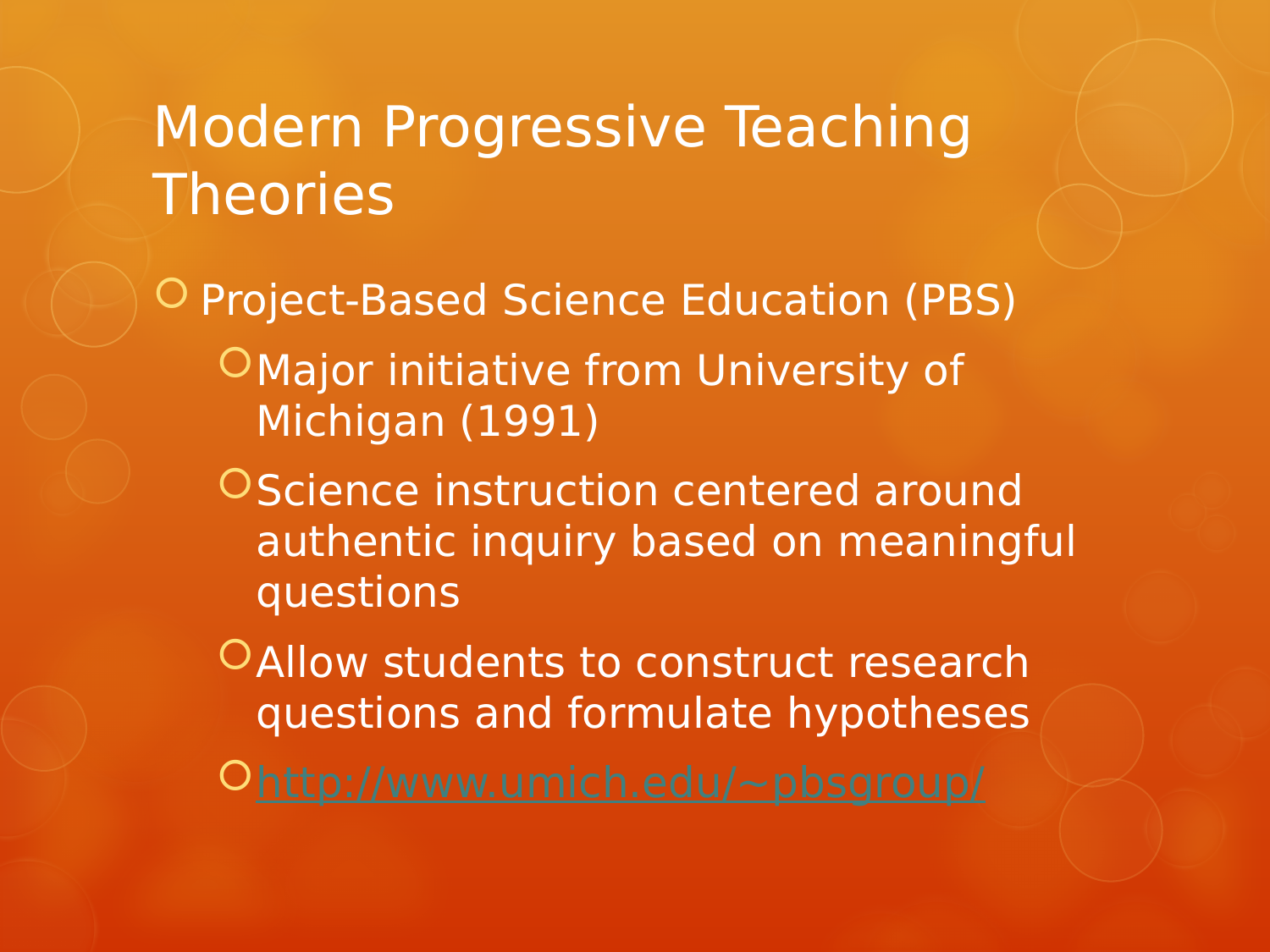

# Modern Progressive Teaching Theories

Project-Based Science Education (PBS)
Major initiative from University of Michigan (1991)
Science instruction centered around authentic inquiry based on meaningful questions
Allow students to construct research questions and formulate hypotheses
http://www.umich.edu/~pbsgroup/